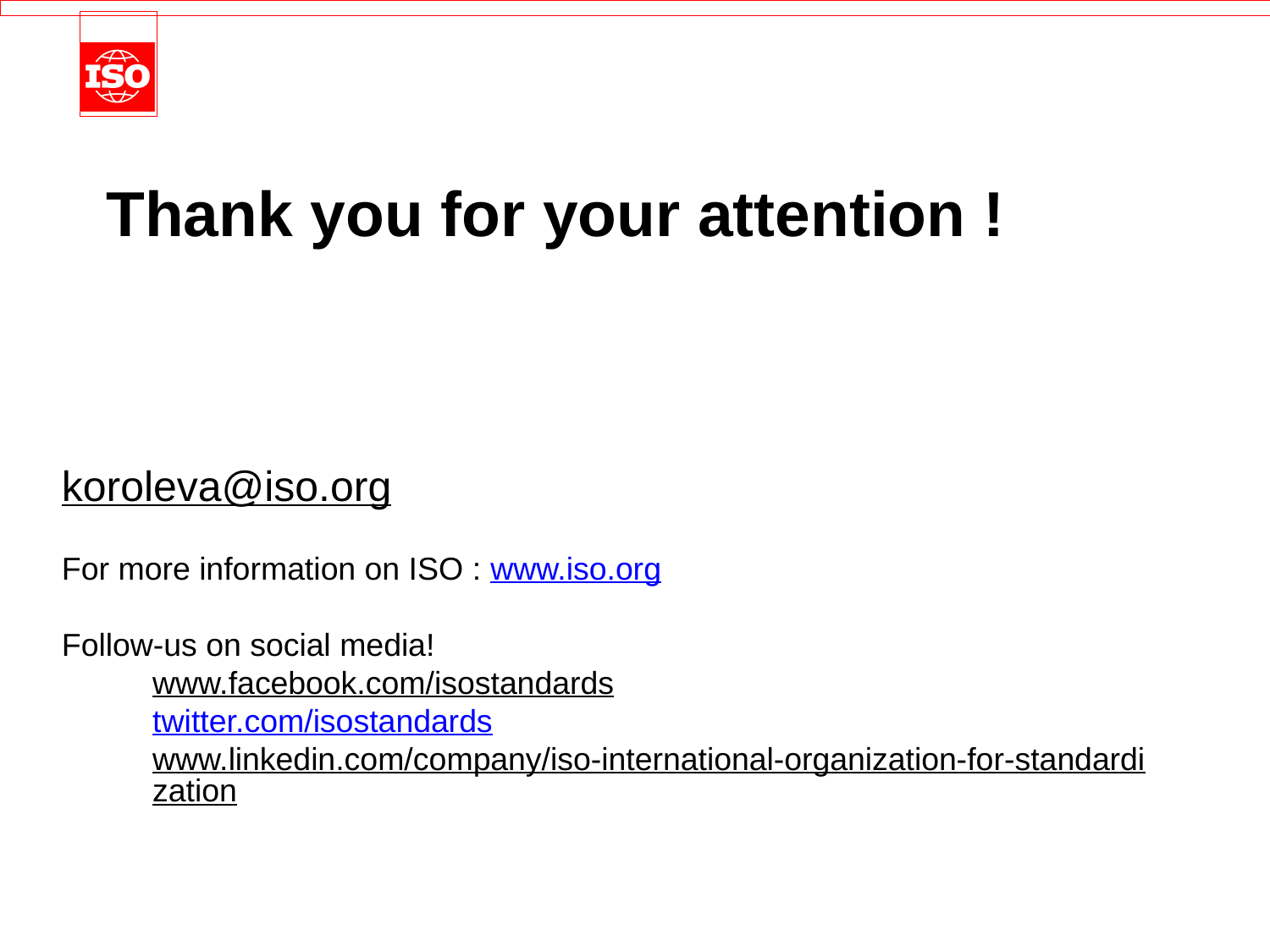

Thank you for your attention !

koroleva@iso.org

For more information on ISO : www.iso.org

Follow-us on social media!
www.facebook.com/isostandards
twitter.com/isostandards
www.linkedin.com/company/iso-international-organization-for-standardization